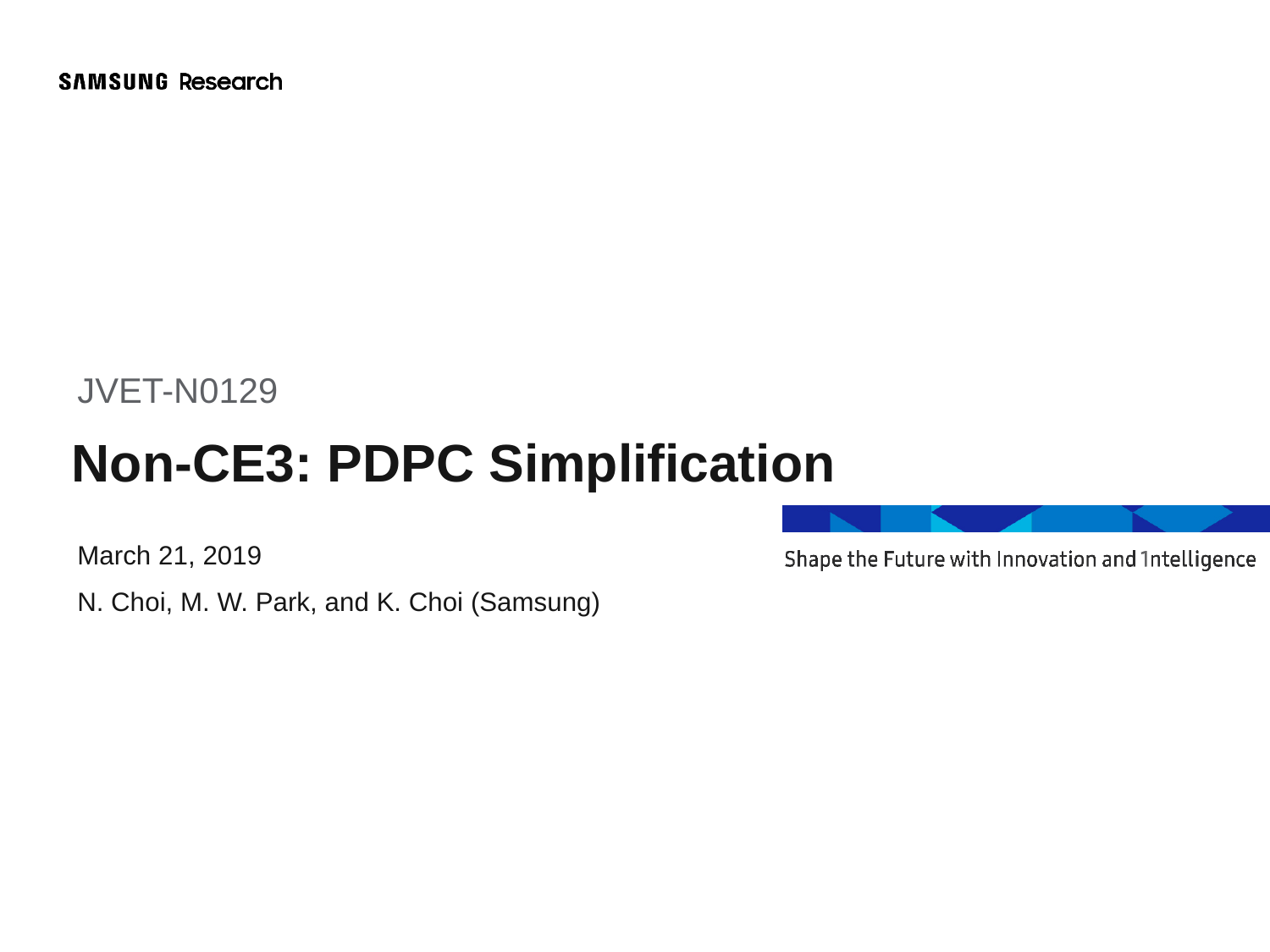

JVET-N0129
Non-CE3: PDPC Simplification
March 21, 2019
N. Choi, M. W. Park, and K. Choi (Samsung)